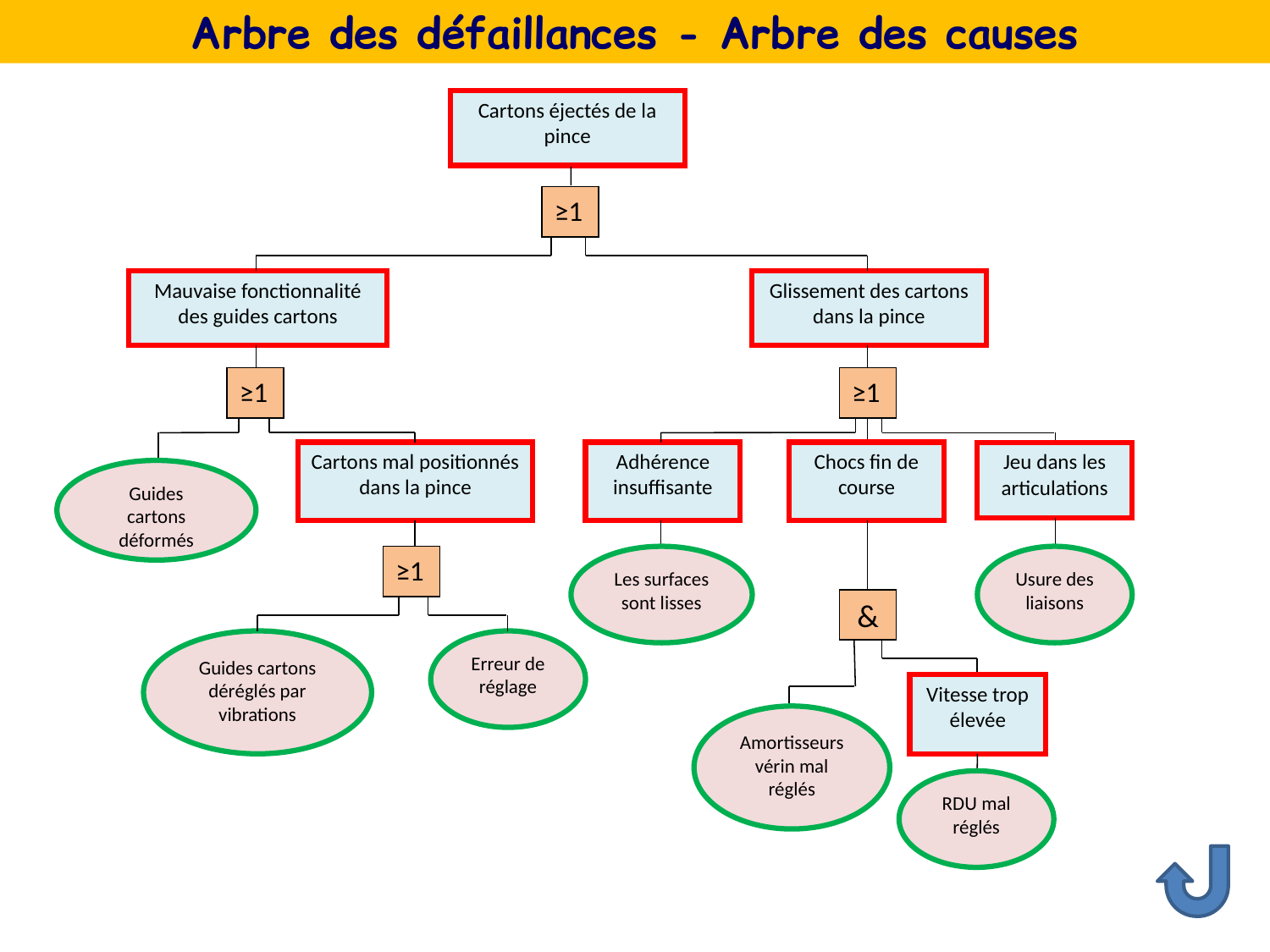

Arbre des défaillances - Arbre des causes
Cartons éjectés de la pince
≥1
Mauvaise fonctionnalité des guides cartons
Glissement des cartons dans la pince
≥1
≥1
Cartons mal positionnés dans la pince
Adhérence insuffisante
Chocs fin de course
Jeu dans les articulations
Guides cartons déformés
≥1
Les surfaces sont lisses
Usure des liaisons
&
Guides cartons déréglés par vibrations
Erreur de réglage
Vitesse trop élevée
Amortisseurs vérin mal réglés
RDU mal réglés